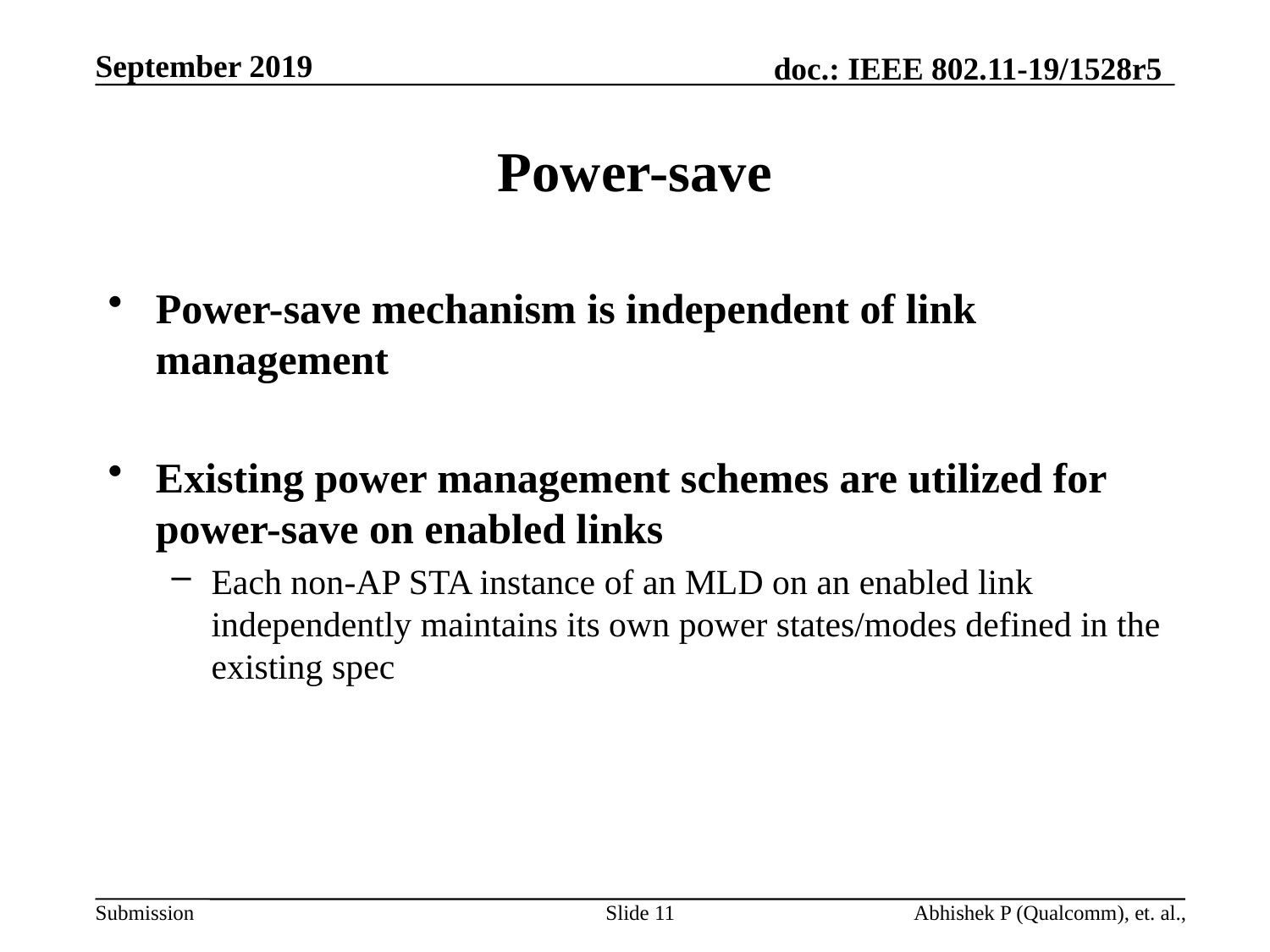

# Power-save
Power-save mechanism is independent of link management

Existing power management schemes are utilized for power-save on enabled links
Each non-AP STA instance of an MLD on an enabled link independently maintains its own power states/modes defined in the existing spec
Slide 11
Abhishek P (Qualcomm), et. al.,